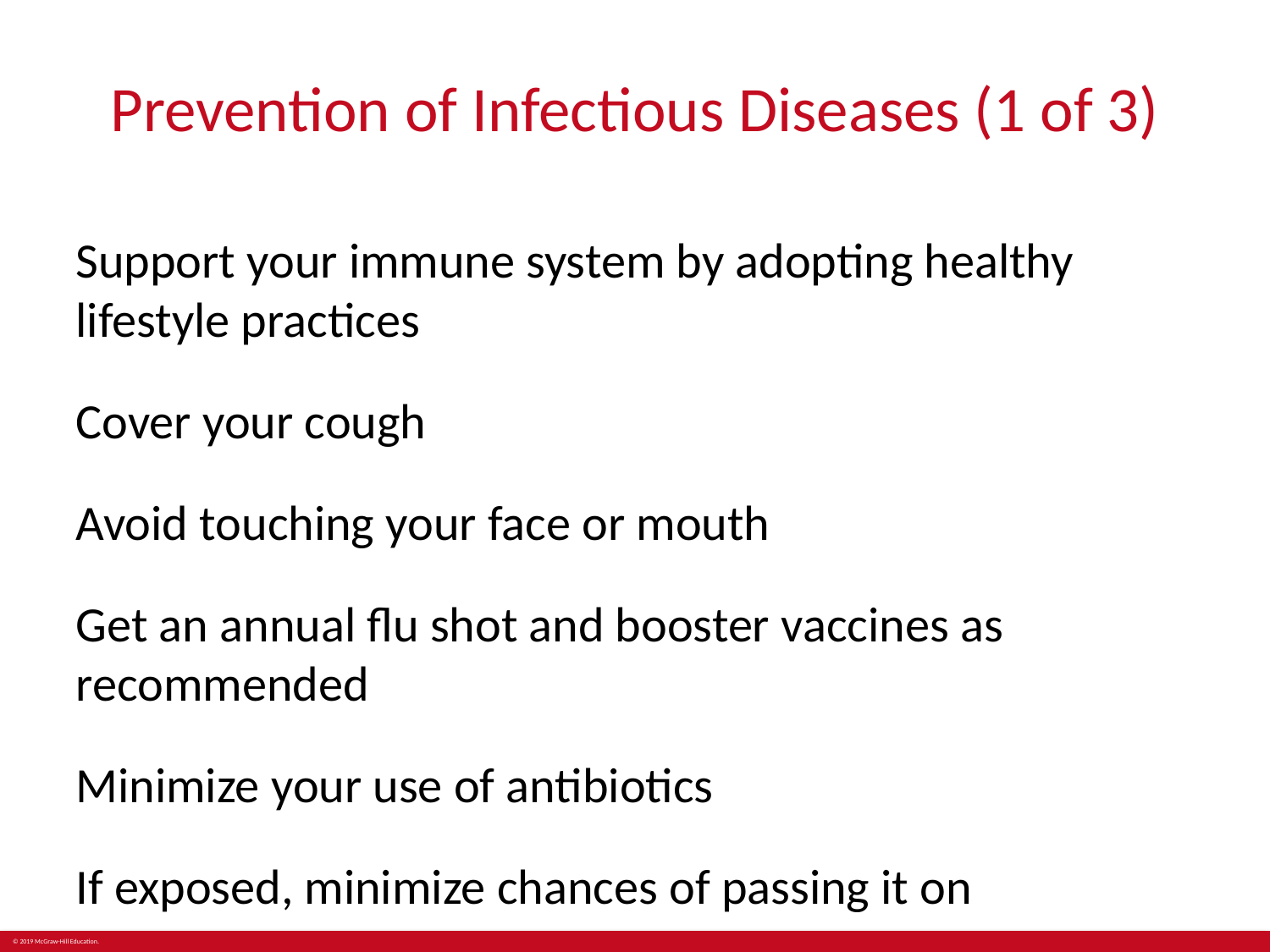

# Prevention of Infectious Diseases (1 of 3)
Support your immune system by adopting healthy lifestyle practices
Cover your cough
Avoid touching your face or mouth
Get an annual flu shot and booster vaccines as recommended
Minimize your use of antibiotics
If exposed, minimize chances of passing it on